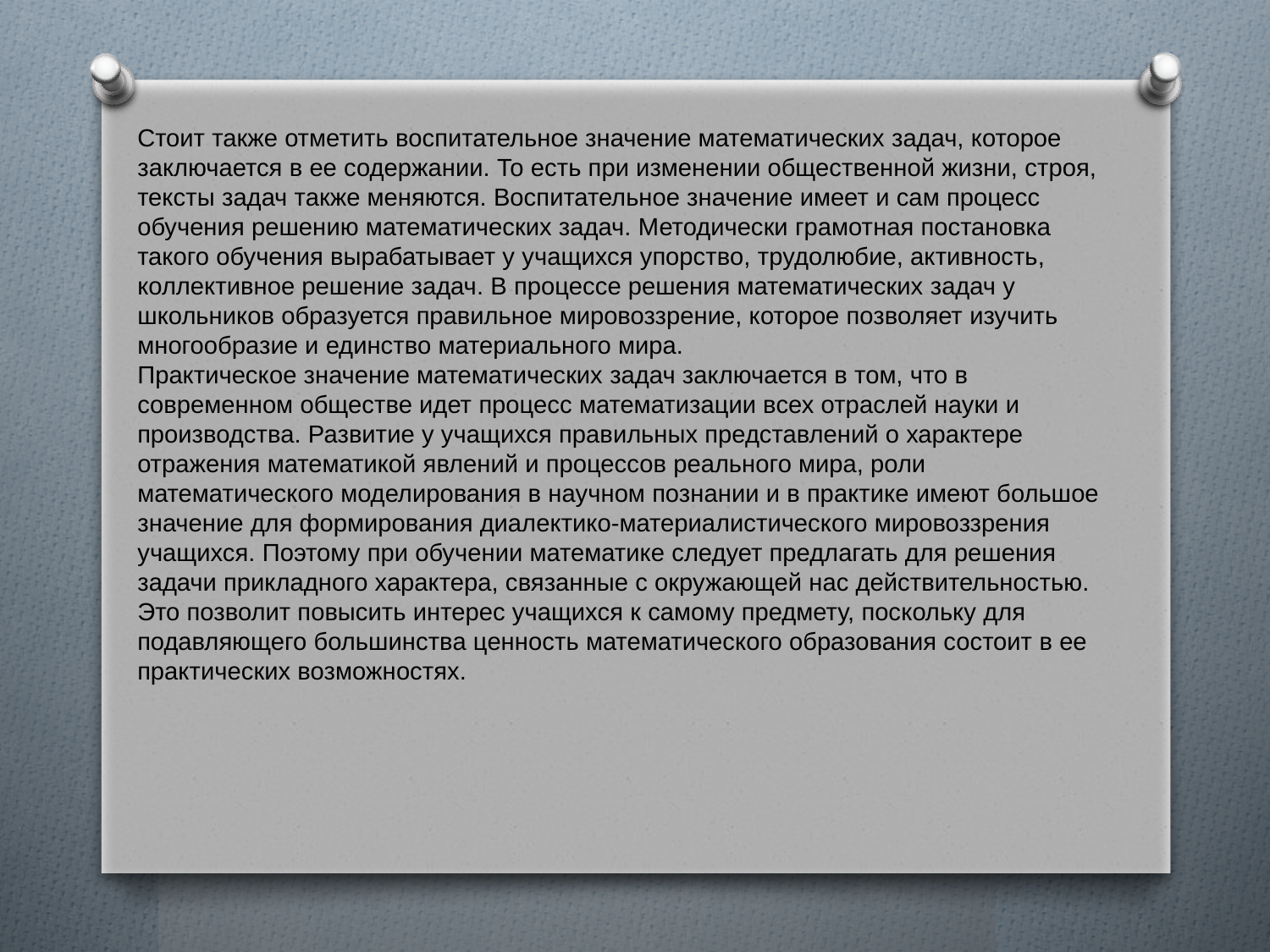

Стоит также отметить воспитательное значение математических задач, которое заключается в ее содержании. То есть при изменении общественной жизни, строя, тексты задач также меняются. Воспитательное значение имеет и сам процесс обучения решению математических задач. Методически грамотная постановка такого обучения вырабатывает у учащихся упорство, трудолюбие, активность, коллективное решение задач. В процессе решения математических задач у школьников образуется правильное мировоззрение, которое позволяет изучить многообразие и единство материального мира.
Практическое значение математических задач заключается в том, что в современном обществе идет процесс математизации всех отраслей науки и производства. Развитие у учащихся правильных представлений о характере отражения математикой явлений и процессов реального мира, роли математического моделирования в научном познании и в практике имеют большое значение для формирования диалектико-материалистического мировоззрения учащихся. Поэтому при обучении математике следует предлагать для решения задачи прикладного характера, связанные с окружающей нас действительностью. Это позволит повысить интерес учащихся к самому предмету, поскольку для подавляющего большинства ценность математического образования состоит в ее практических возможностях.